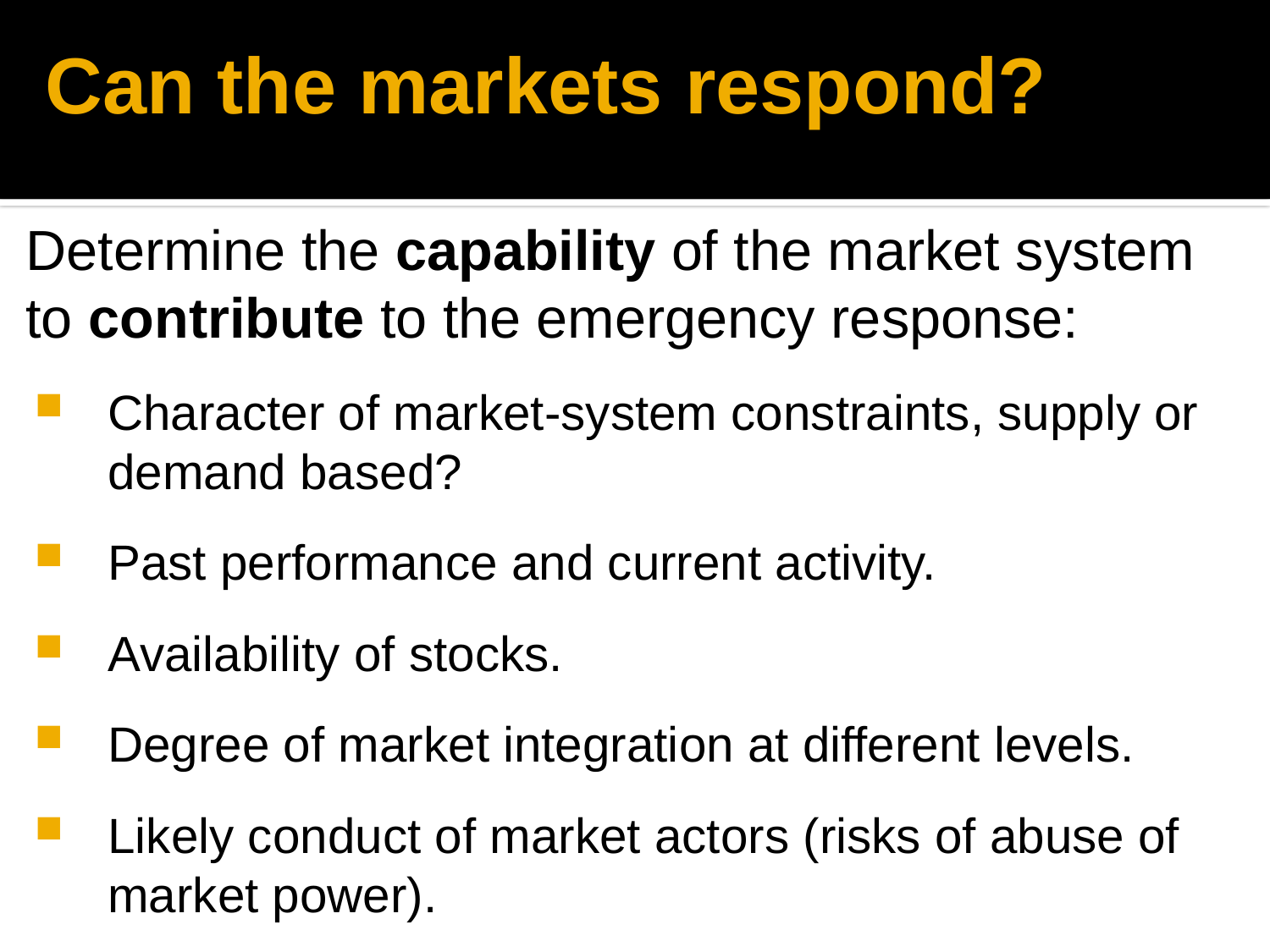

# Can the markets respond?
Determine the capability of the market system to contribute to the emergency response:
Character of market-system constraints, supply or demand based?
Past performance and current activity.
Availability of stocks.
Degree of market integration at different levels.
Likely conduct of market actors (risks of abuse of market power).